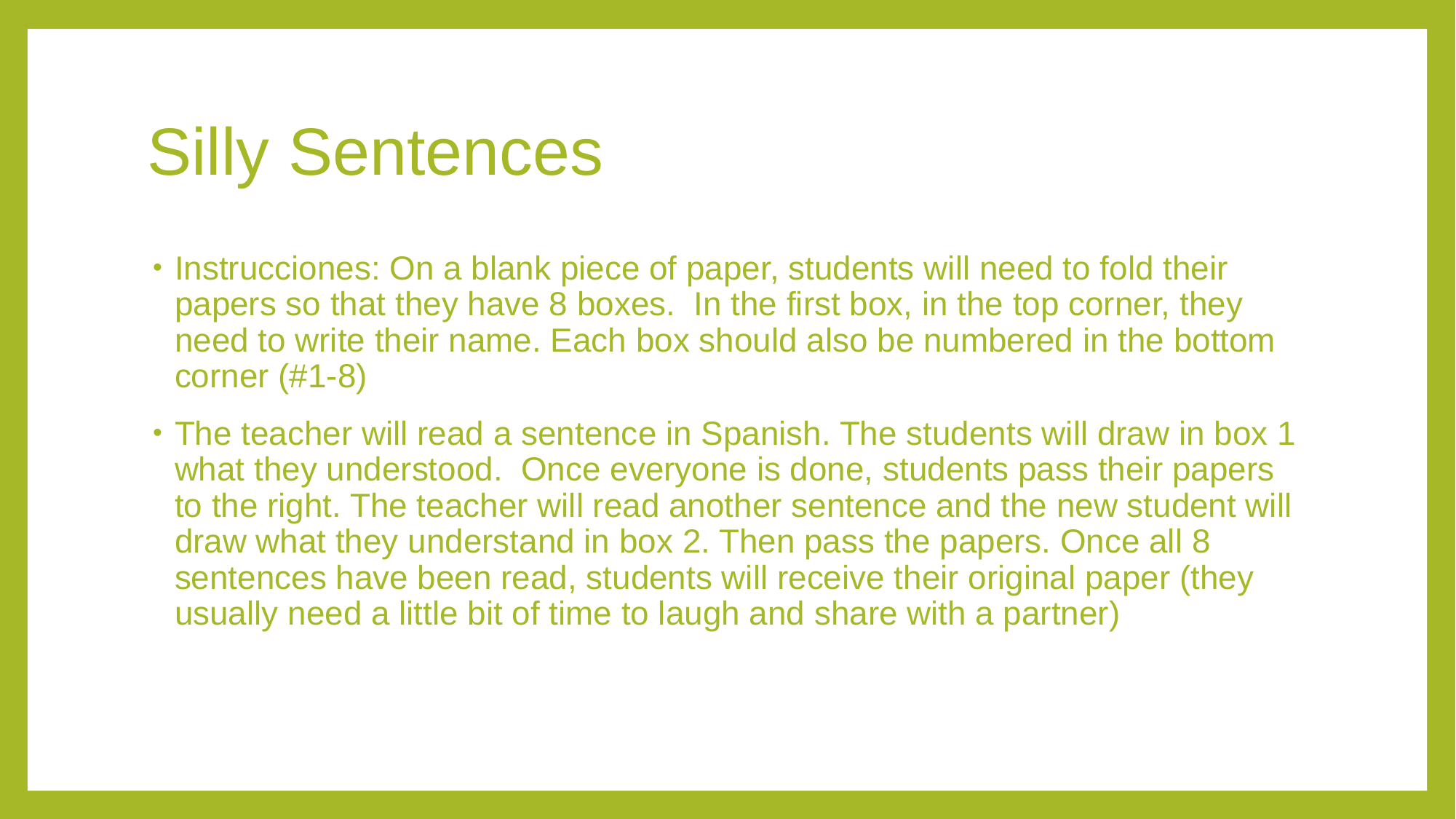

# Silly Sentences
Instrucciones: On a blank piece of paper, students will need to fold their papers so that they have 8 boxes.  In the first box, in the top corner, they need to write their name. Each box should also be numbered in the bottom corner (#1-8)
The teacher will read a sentence in Spanish. The students will draw in box 1 what they understood.  Once everyone is done, students pass their papers to the right. The teacher will read another sentence and the new student will draw what they understand in box 2. Then pass the papers. Once all 8 sentences have been read, students will receive their original paper (they usually need a little bit of time to laugh and share with a partner)